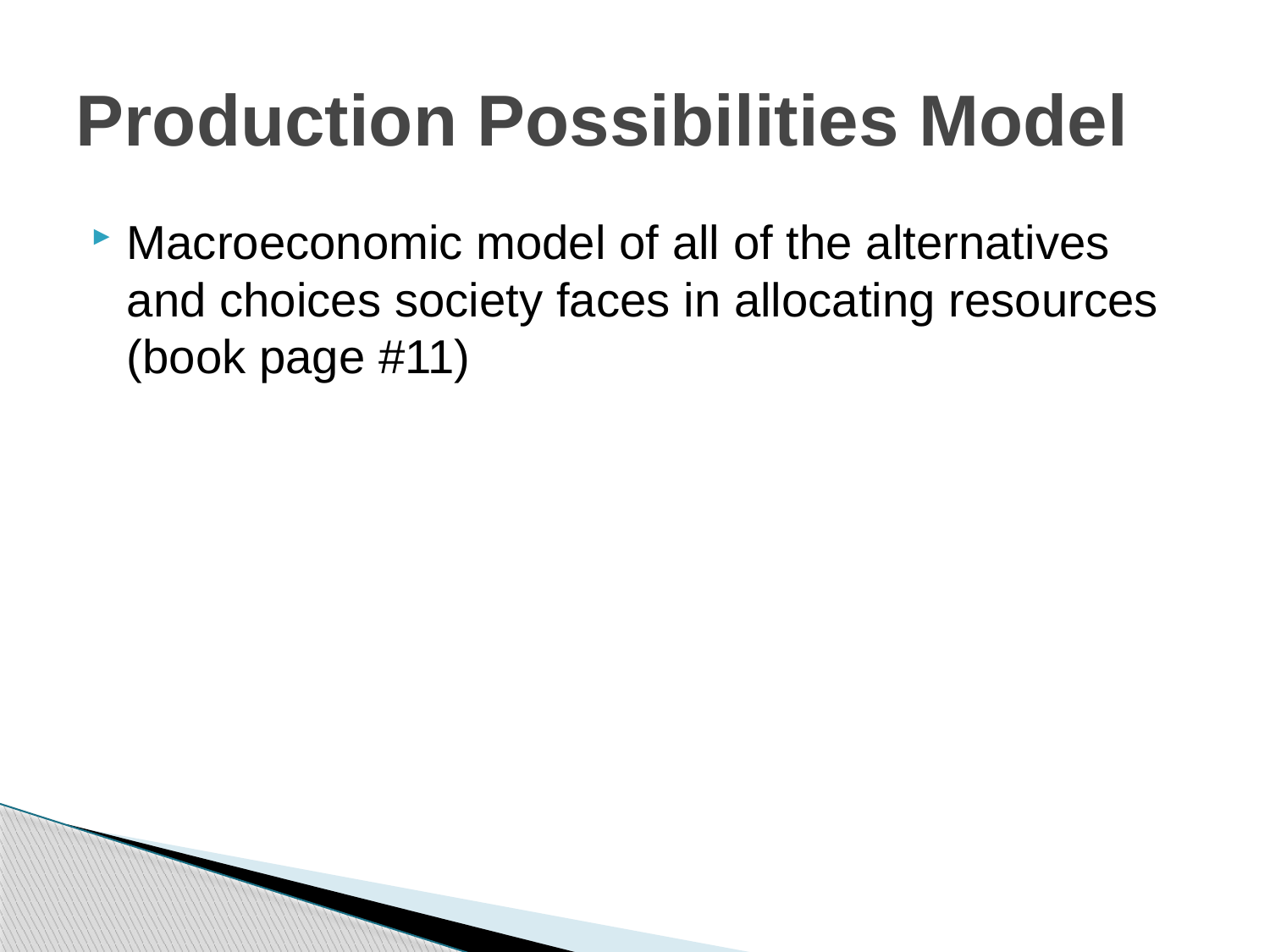

# Production Possibilities Model
Macroeconomic model of all of the alternatives and choices society faces in allocating resources  (book page #11)